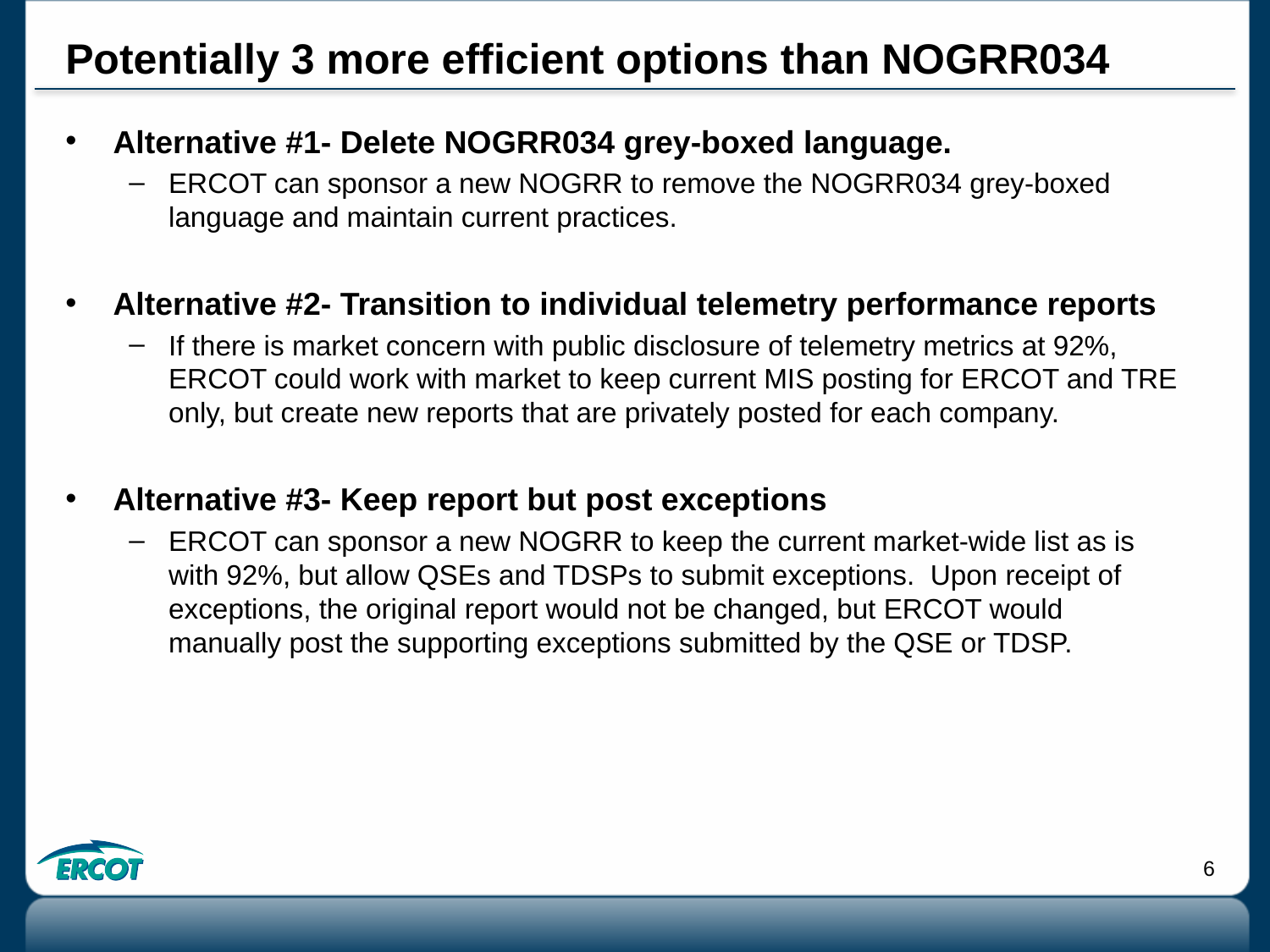

# Potentially 3 more efficient options than NOGRR034
Alternative #1- Delete NOGRR034 grey-boxed language.
ERCOT can sponsor a new NOGRR to remove the NOGRR034 grey-boxed language and maintain current practices.

Alternative #2- Transition to individual telemetry performance reports
If there is market concern with public disclosure of telemetry metrics at 92%, ERCOT could work with market to keep current MIS posting for ERCOT and TRE only, but create new reports that are privately posted for each company.

Alternative #3- Keep report but post exceptions
ERCOT can sponsor a new NOGRR to keep the current market-wide list as is with 92%, but allow QSEs and TDSPs to submit exceptions.  Upon receipt of exceptions, the original report would not be changed, but ERCOT would manually post the supporting exceptions submitted by the QSE or TDSP.